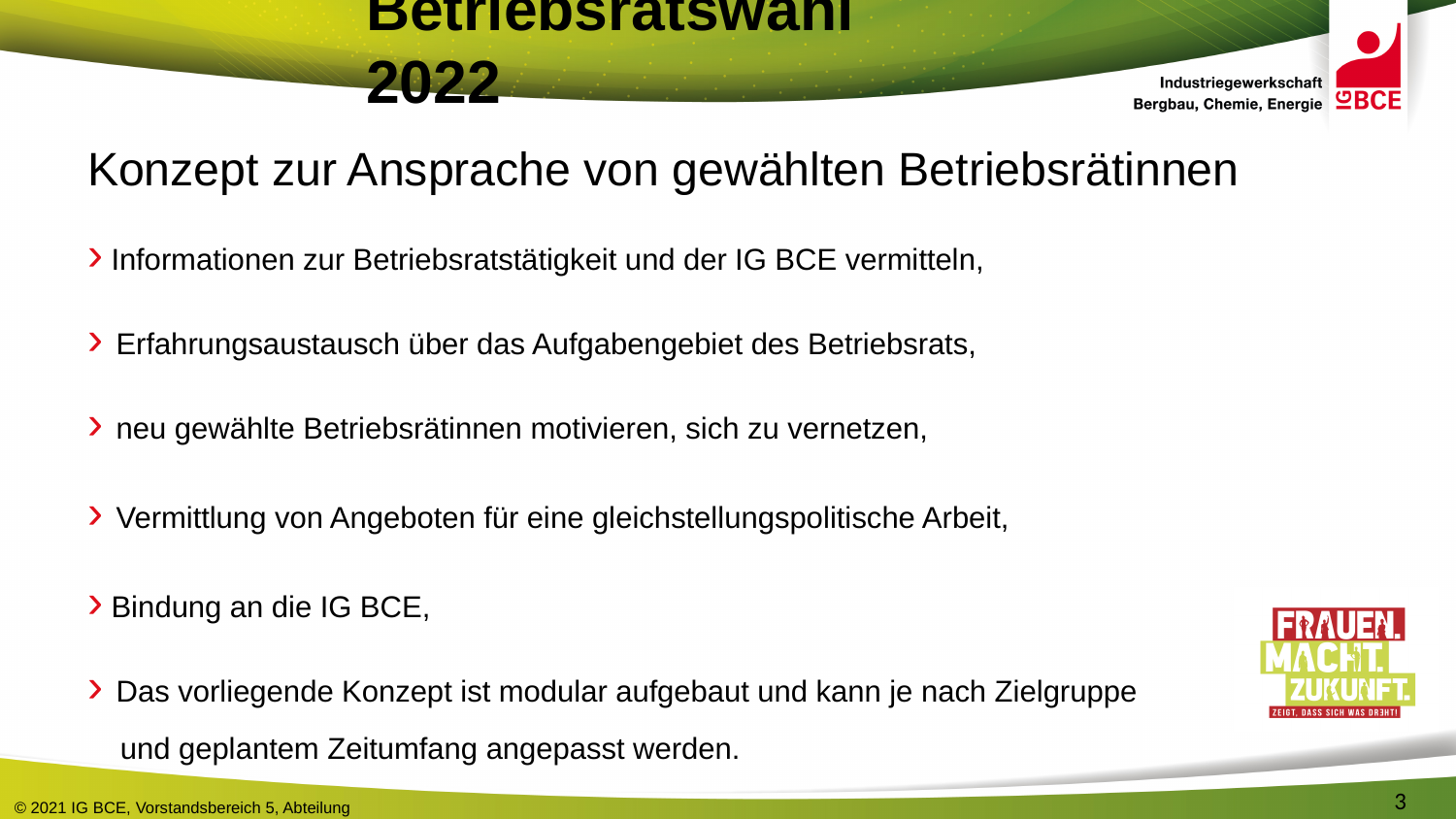

# Betriebsratswahl 2022
Konzept zur Ansprache von gewählten Betriebsrätinnen
› Informationen zur Betriebsratstätigkeit und der IG BCE vermitteln,
› Erfahrungsaustausch über das Aufgabengebiet des Betriebsrats,
› neu gewählte Betriebsrätinnen motivieren, sich zu vernetzen,
› Vermittlung von Angeboten für eine gleichstellungspolitische Arbeit,
› Bindung an die IG BCE,
› Das vorliegende Konzept ist modular aufgebaut und kann je nach Zielgruppe
    und geplantem Zeitumfang angepasst werden.

3